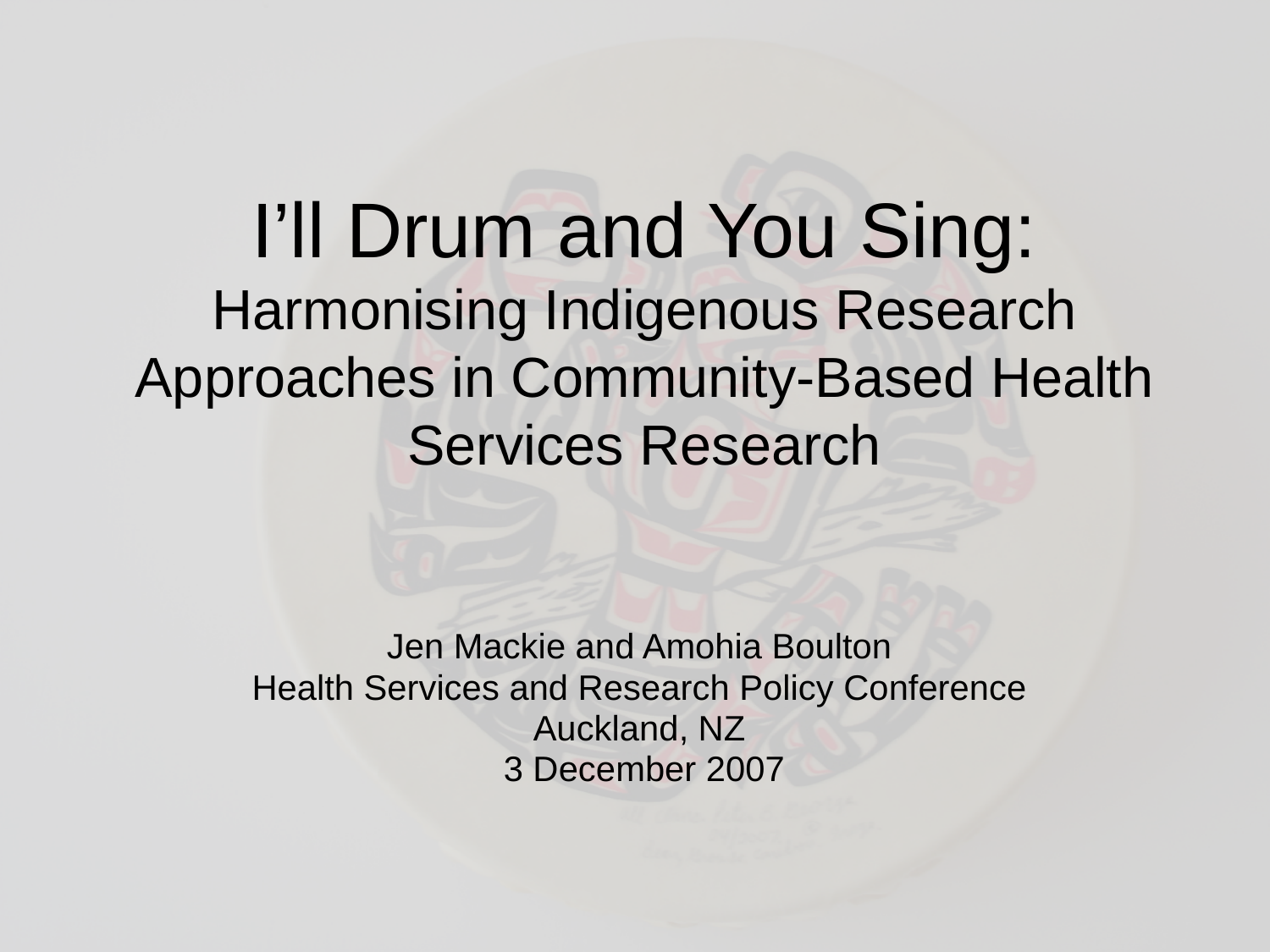

# I’ll Drum and You Sing: Harmonising Indigenous Research Approaches in Community-Based Health Services Research

Jen Mackie and Amohia Boulton
Health Services and Research Policy Conference
Auckland, NZ
 3 December 2007